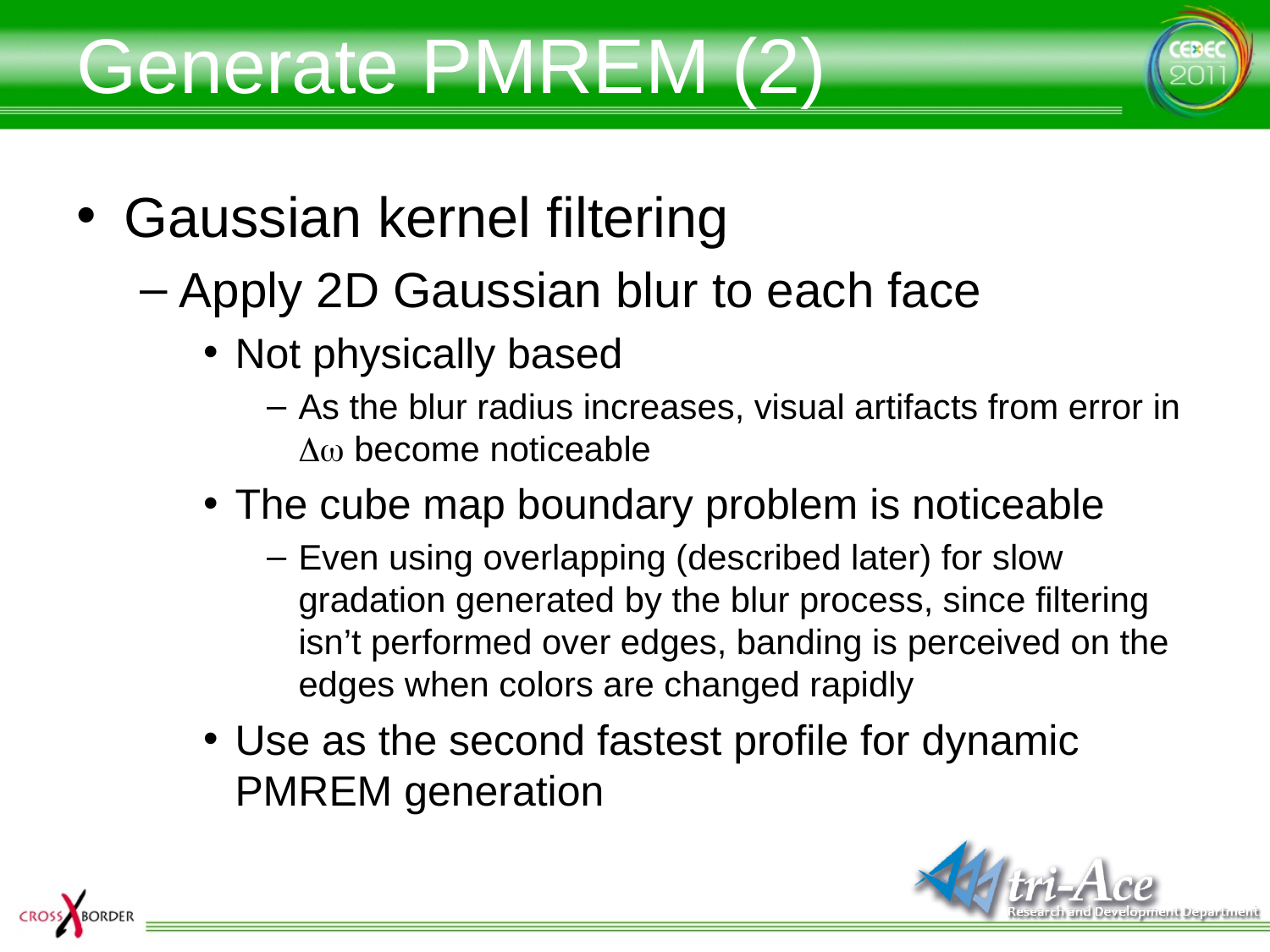

# Generate PMREM (2)
Gaussian kernel filtering
Apply 2D Gaussian blur to each face
Not physically based
As the blur radius increases, visual artifacts from error in Δω become noticeable
The cube map boundary problem is noticeable
Even using overlapping (described later) for slow gradation generated by the blur process, since filtering isn’t performed over edges, banding is perceived on the edges when colors are changed rapidly
Use as the second fastest profile for dynamic PMREM generation